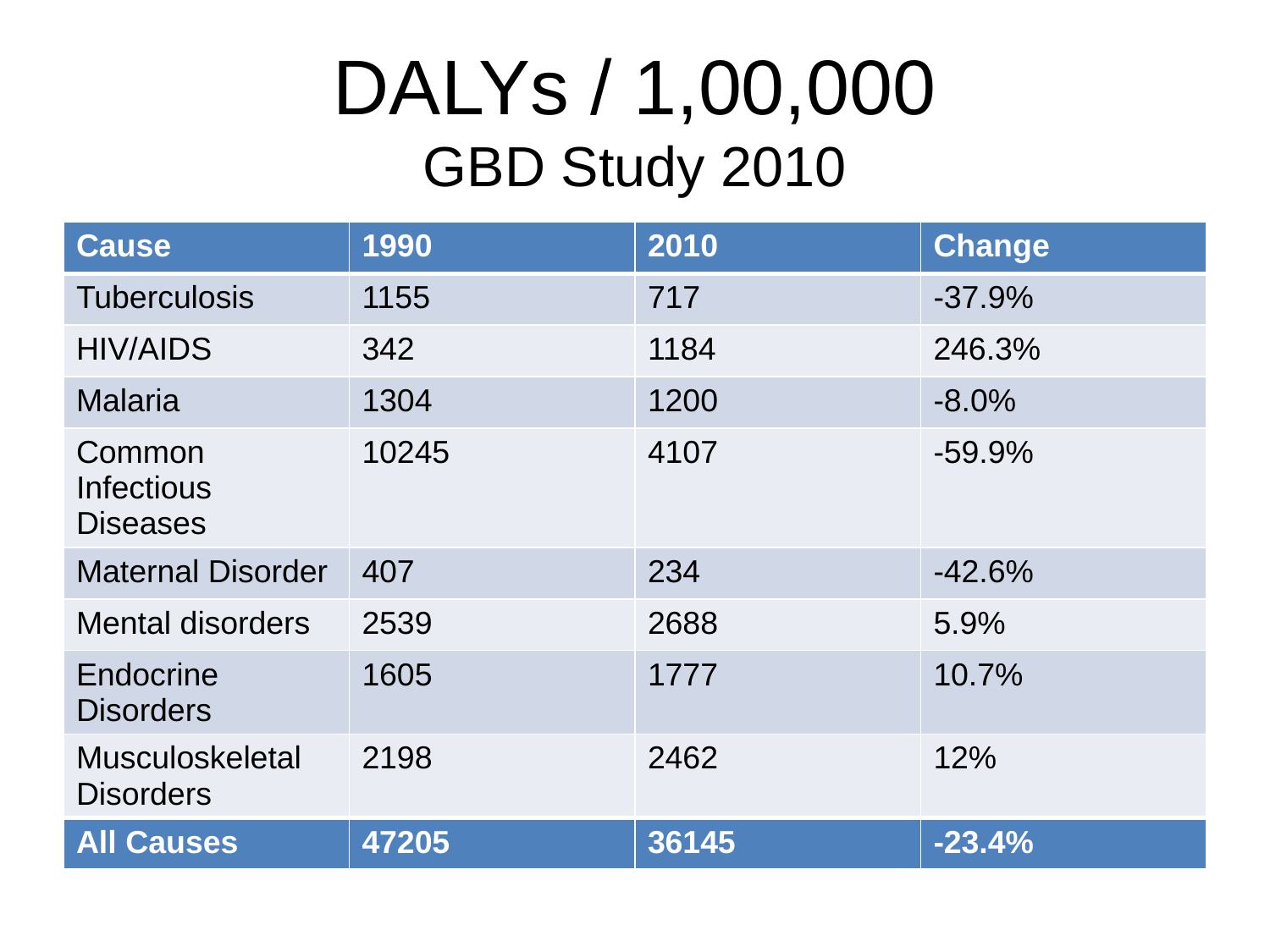

# DALYs / 1,00,000 GBD Study 2010
| Cause | 1990 | 2010 | Change |
| --- | --- | --- | --- |
| Tuberculosis | 1155 | 717 | -37.9% |
| HIV/AIDS | 342 | 1184 | 246.3% |
| Malaria | 1304 | 1200 | -8.0% |
| Common Infectious Diseases | 10245 | 4107 | -59.9% |
| Maternal Disorder | 407 | 234 | -42.6% |
| Mental disorders | 2539 | 2688 | 5.9% |
| Endocrine Disorders | 1605 | 1777 | 10.7% |
| Musculoskeletal Disorders | 2198 | 2462 | 12% |
| All Causes | 47205 | 36145 | -23.4% |